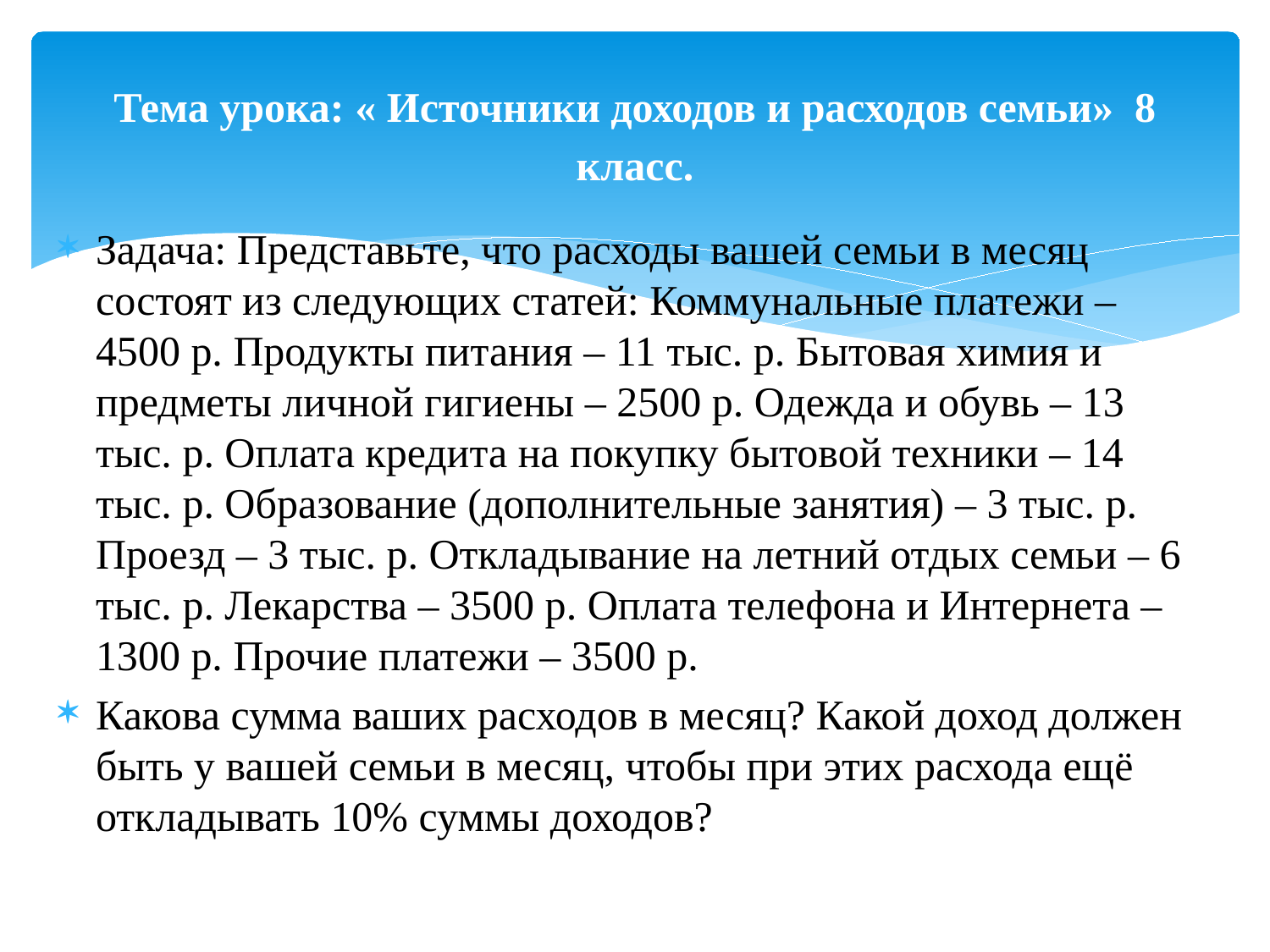

# Тема урока: « Источники доходов и расходов семьи»  8 класс.
Задача: Представьте, что расходы вашей семьи в месяц состоят из следующих статей: Коммунальные платежи – 4500 р. Продукты питания – 11 тыс. р. Бытовая химия и предметы личной гигиены – 2500 р. Одежда и обувь – 13 тыс. р. Оплата кредита на покупку бытовой техники – 14 тыс. р. Образование (дополнительные занятия) – 3 тыс. р. Проезд – 3 тыс. р. Откладывание на летний отдых семьи – 6 тыс. р. Лекарства – 3500 р. Оплата телефона и Интернета – 1300 р. Прочие платежи – 3500 р.
Какова сумма ваших расходов в месяц? Какой доход должен быть у вашей семьи в месяц, чтобы при этих расхода ещё откладывать 10% суммы доходов?